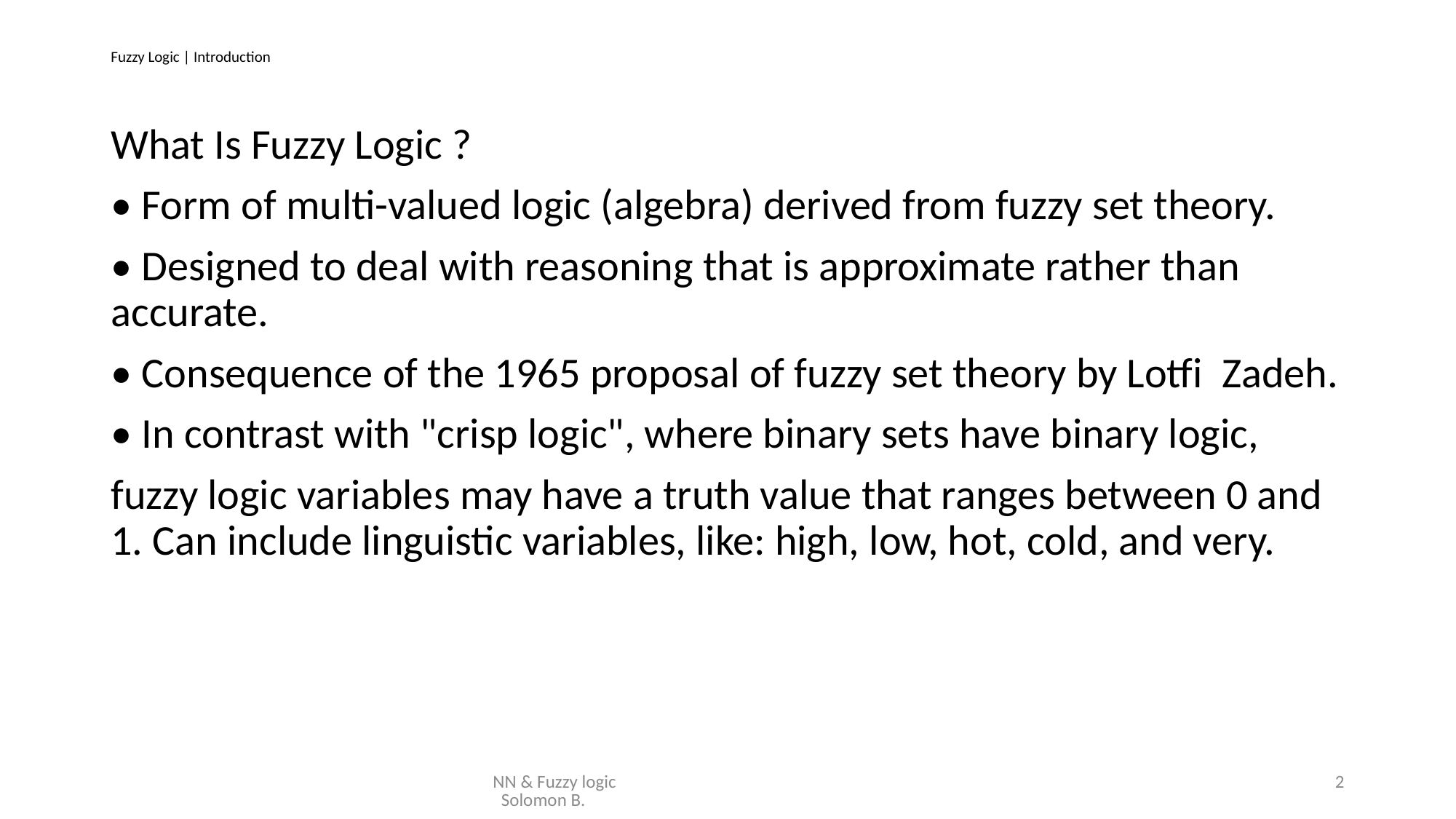

# Fuzzy Logic | Introduction
What Is Fuzzy Logic ?
• Form of multi-valued logic (algebra) derived from fuzzy set theory.
• Designed to deal with reasoning that is approximate rather than accurate.
• Consequence of the 1965 proposal of fuzzy set theory by Lotfi  Zadeh.
• In contrast with "crisp logic", where binary sets have binary logic,
fuzzy logic variables may have a truth value that ranges between 0 and 1. Can include linguistic variables, like: high, low, hot, cold, and very.
NN & Fuzzy logic                                                                                    Solomon B.
2